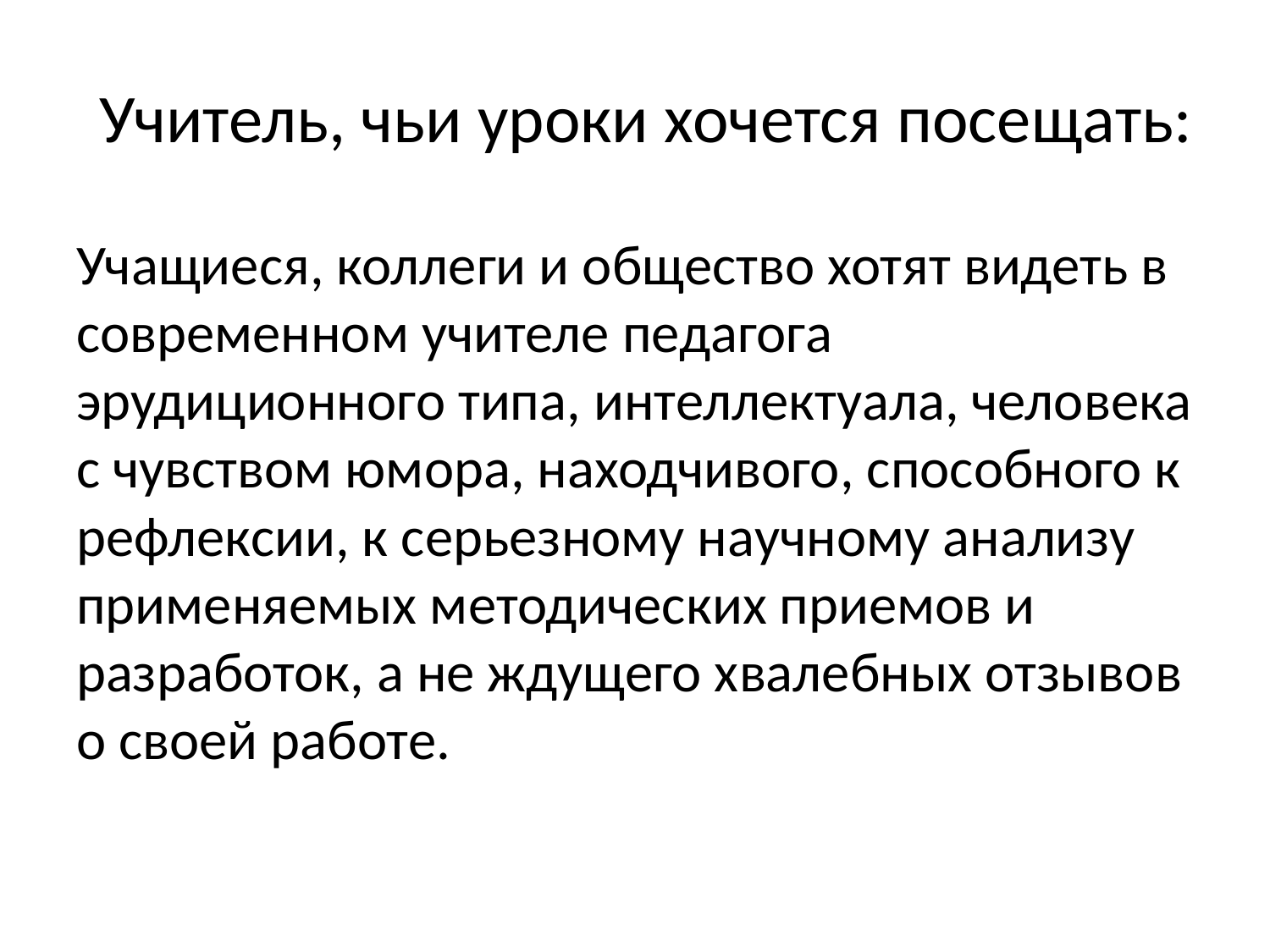

# Учитель, чьи уроки хочется посещать:
Учащиеся, коллеги и общество хотят видеть в современном учителе педагога эрудиционного типа, интеллектуала, человека с чувством юмора, находчивого, способного к рефлексии, к серьезному научному анализу применяемых методических приемов и разработок, а не ждущего хвалебных отзывов о своей работе.